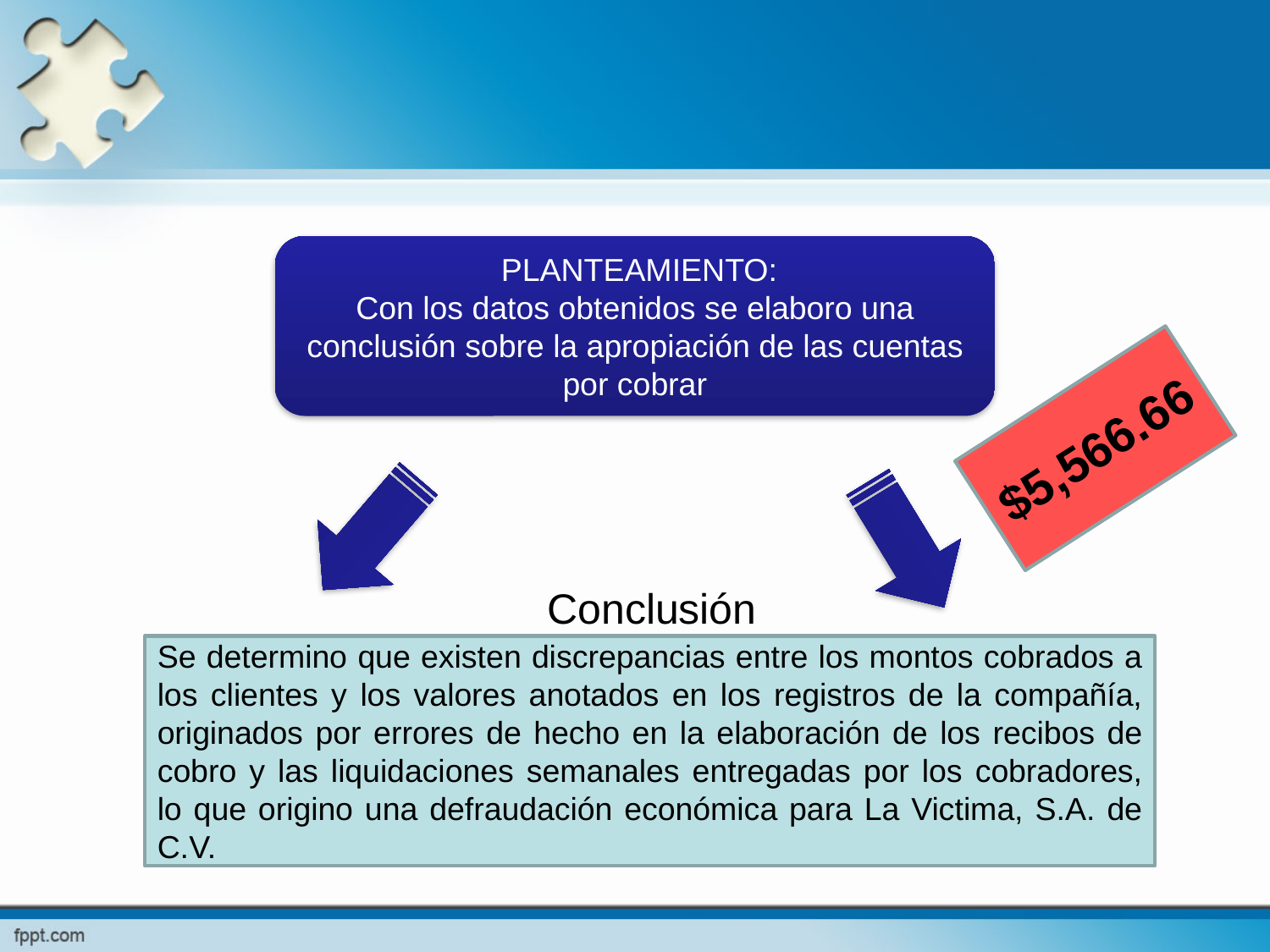

PLANTEAMIENTO:
Con los datos obtenidos se elaboro una conclusión sobre la apropiación de las cuentas por cobrar
$5,566.66

Conclusión
Se determino que existen discrepancias entre los montos cobrados a los clientes y los valores anotados en los registros de la compañía, originados por errores de hecho en la elaboración de los recibos de cobro y las liquidaciones semanales entregadas por los cobradores, lo que origino una defraudación económica para La Victima, S.A. de C.V.